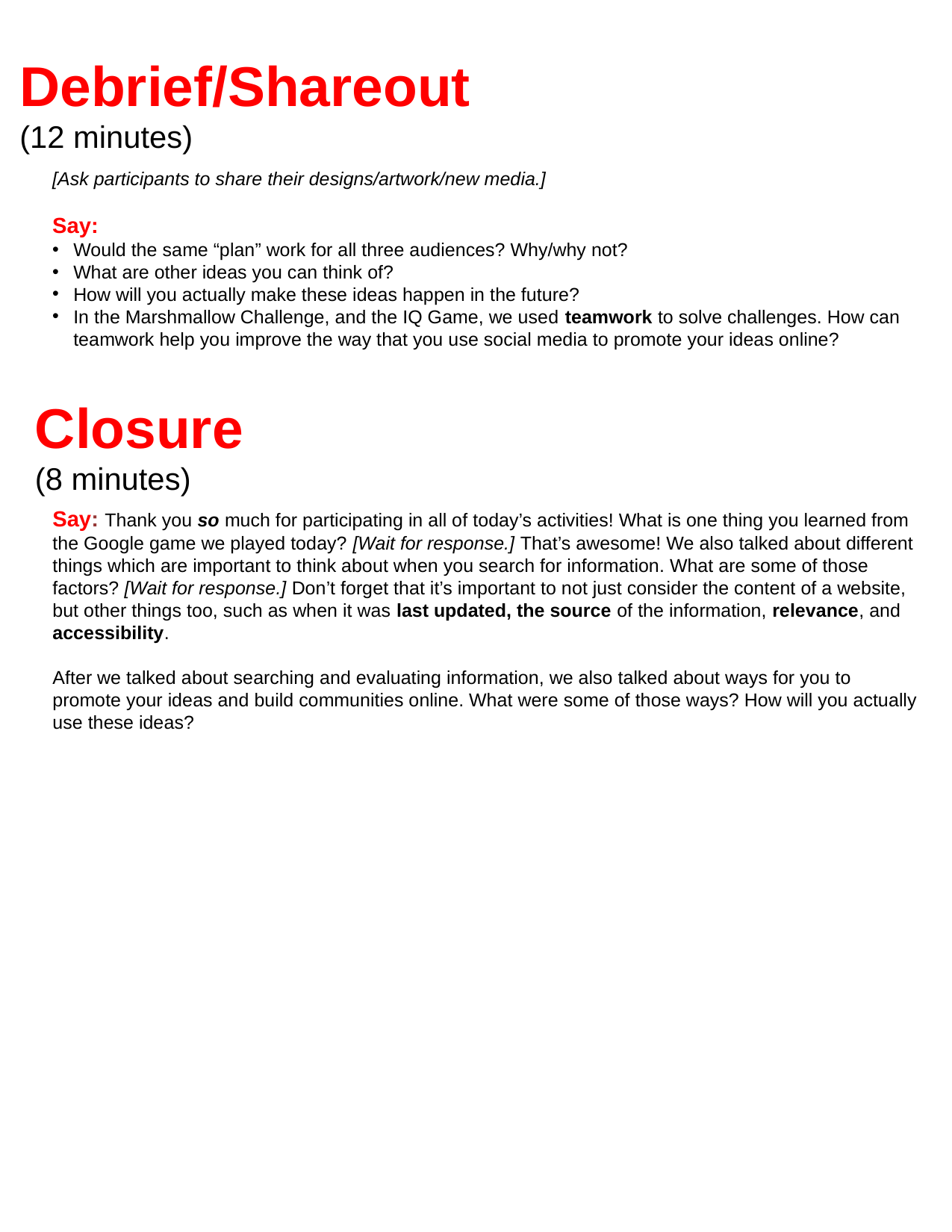

Debrief/Shareout
(12 minutes)
[Ask participants to share their designs/artwork/new media.]

Say:
Would the same “plan” work for all three audiences? Why/why not?
What are other ideas you can think of?
How will you actually make these ideas happen in the future?
In the Marshmallow Challenge, and the IQ Game, we used teamwork to solve challenges. How can teamwork help you improve the way that you use social media to promote your ideas online?
Closure
(8 minutes)
Say: Thank you so much for participating in all of today’s activities! What is one thing you learned from the Google game we played today? [Wait for response.] That’s awesome! We also talked about different things which are important to think about when you search for information. What are some of those factors? [Wait for response.] Don’t forget that it’s important to not just consider the content of a website, but other things too, such as when it was last updated, the source of the information, relevance, and accessibility.

After we talked about searching and evaluating information, we also talked about ways for you to promote your ideas and build communities online. What were some of those ways? How will you actually use these ideas?